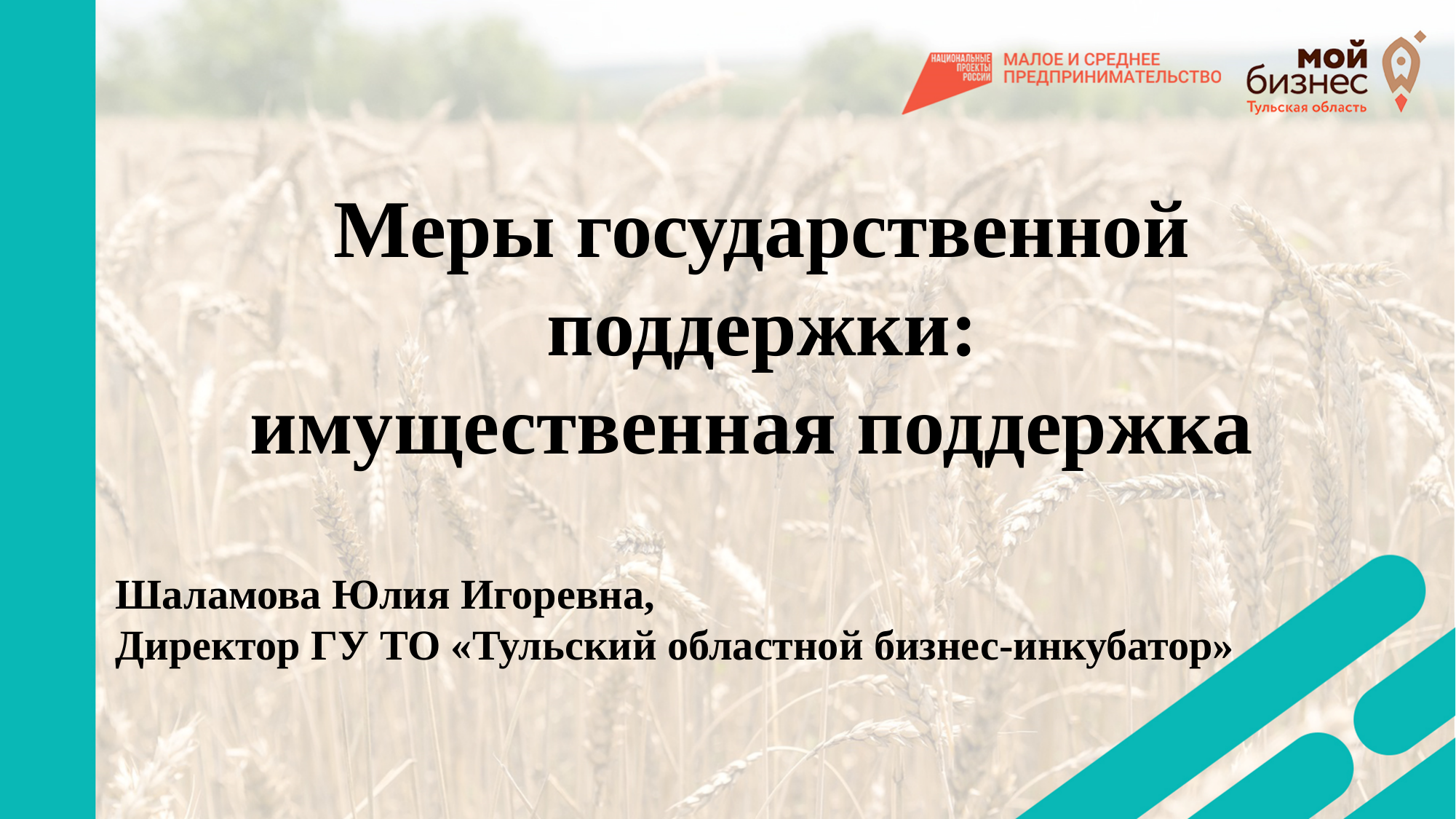

Меры государственной поддержки:
имущественная поддержка

Шаламова Юлия Игоревна,
Директор ГУ ТО «Тульский областной бизнес-инкубатор»